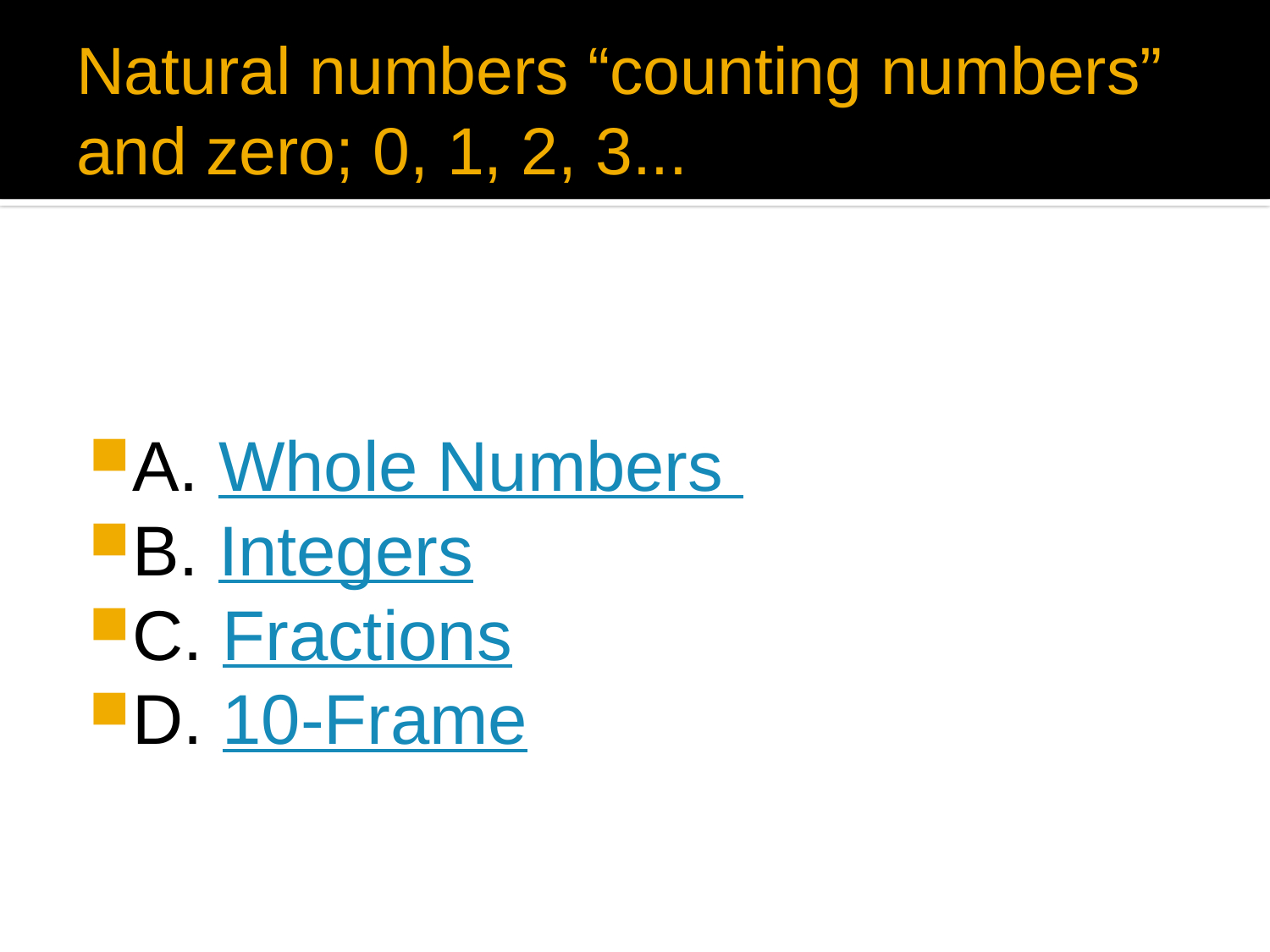

# Natural numbers “counting numbers” and zero; 0, 1, 2, 3...

A. Whole Numbers
B. Integers
C. Fractions
D. 10-Frame